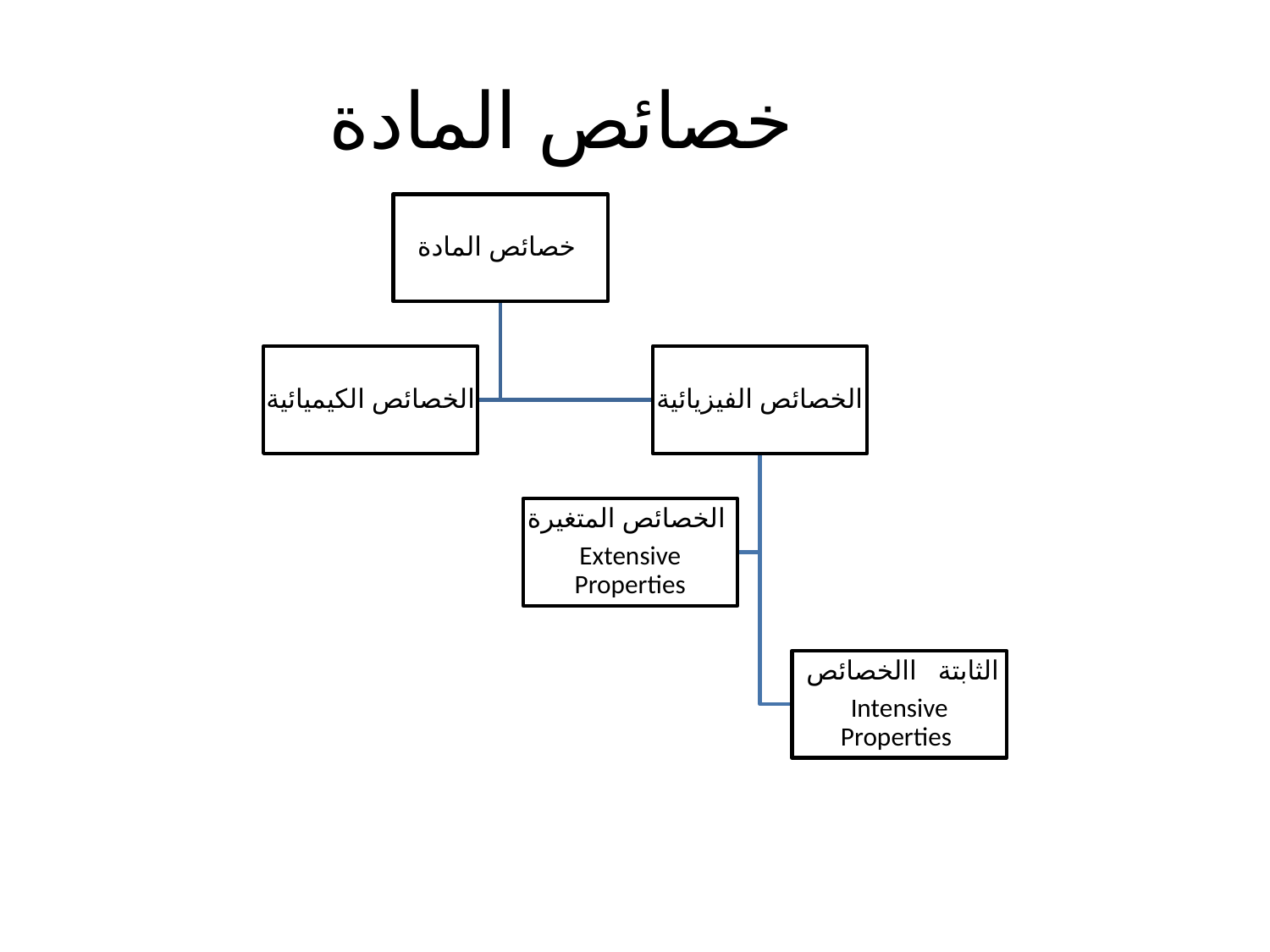

خصائص المادة
خصائص المادة
الخصائص الكيميائية
الخصائص الفيزيائية
 الثابتة   االخصائص
Intensive Properties
الخصائص المتغيرة
Extensive Properties